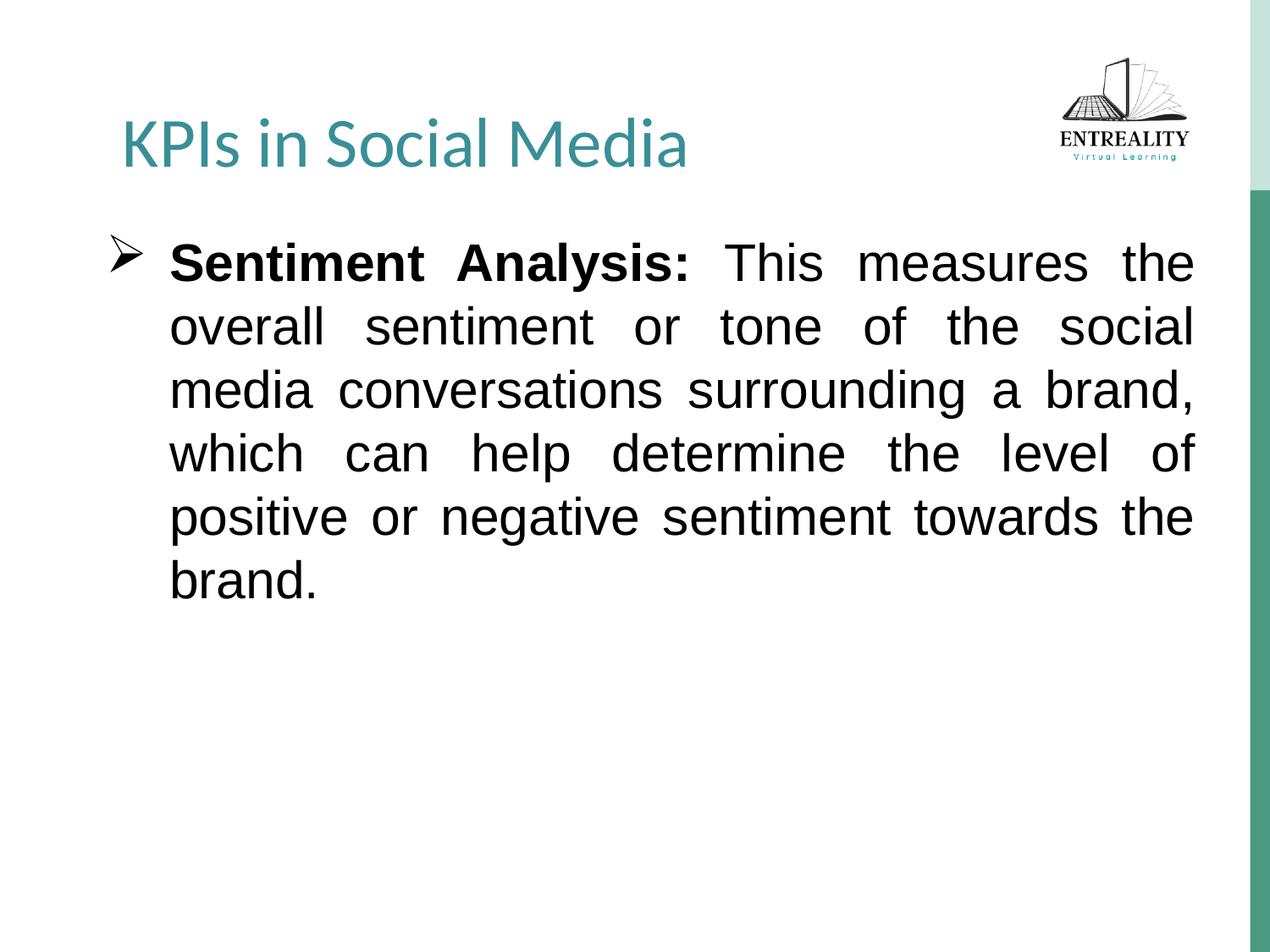

KPIs in Social Media
Sentiment Analysis: This measures the overall sentiment or tone of the social media conversations surrounding a brand, which can help determine the level of positive or negative sentiment towards the brand.